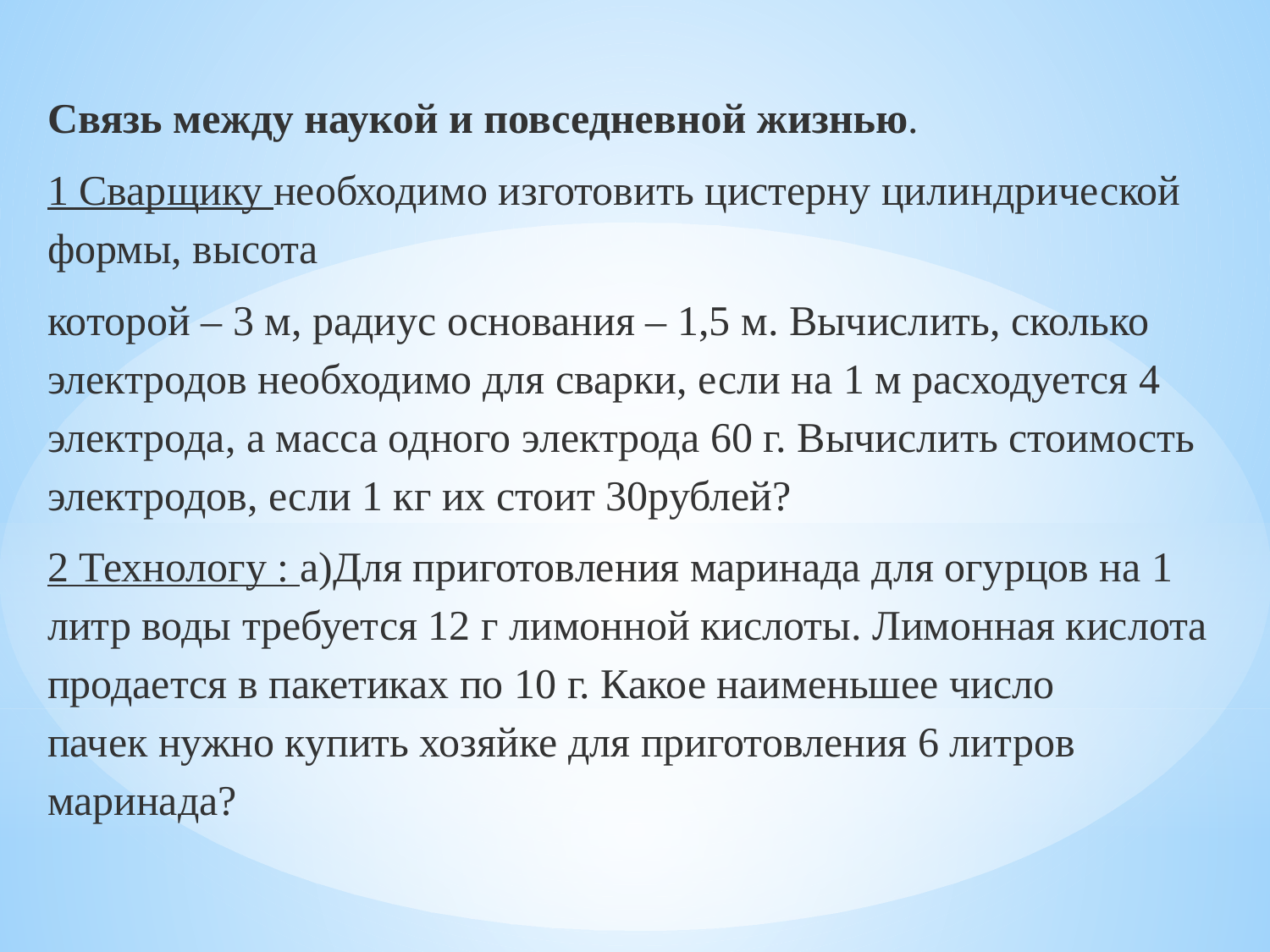

Связь между наукой и повседневной жизнью.
1 Сварщику необходимо изготовить цистерну цилиндрической формы, высота
которой – 3 м, радиус основания – 1,5 м. Вычислить, сколько электродов необходимо для сварки, если на 1 м расходуется 4 электрода, а масса одного электрода 60 г. Вычислить стоимость электродов, если 1 кг их стоит 30рублей?
2 Технологу : а)Для приготовления маринада для огурцов на 1 литр воды требуется 12 г лимонной кислоты. Лимонная кислота продается в пакетиках по 10 г. Какое наименьшее число пачек нужно купить хозяйке для приготовления 6 литров маринада?